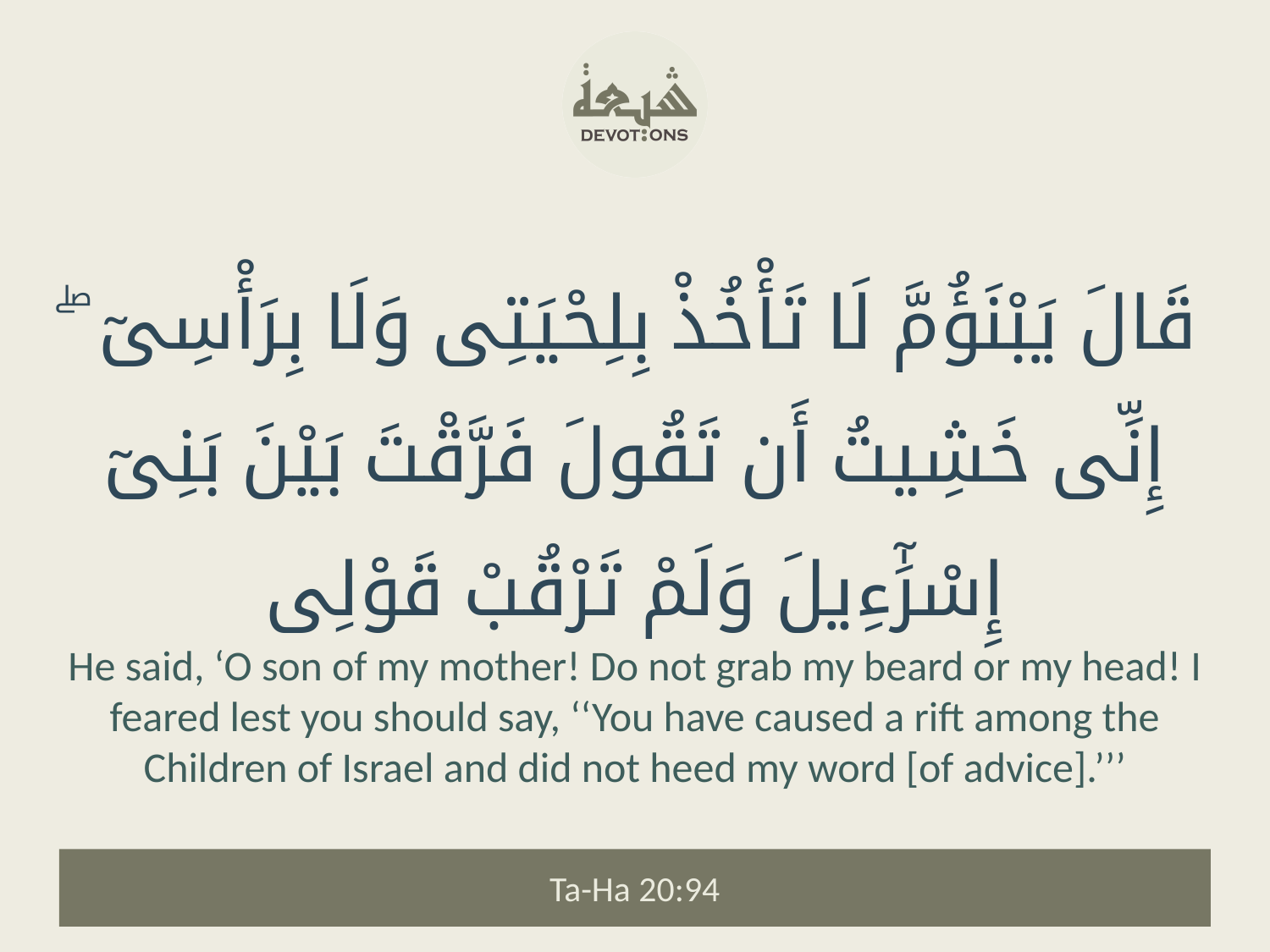

قَالَ يَبْنَؤُمَّ لَا تَأْخُذْ بِلِحْيَتِى وَلَا بِرَأْسِىٓ ۖ إِنِّى خَشِيتُ أَن تَقُولَ فَرَّقْتَ بَيْنَ بَنِىٓ إِسْرَٰٓءِيلَ وَلَمْ تَرْقُبْ قَوْلِى
He said, ‘O son of my mother! Do not grab my beard or my head! I feared lest you should say, ‘‘You have caused a rift among the Children of Israel and did not heed my word [of advice].’’’
Ta-Ha 20:94